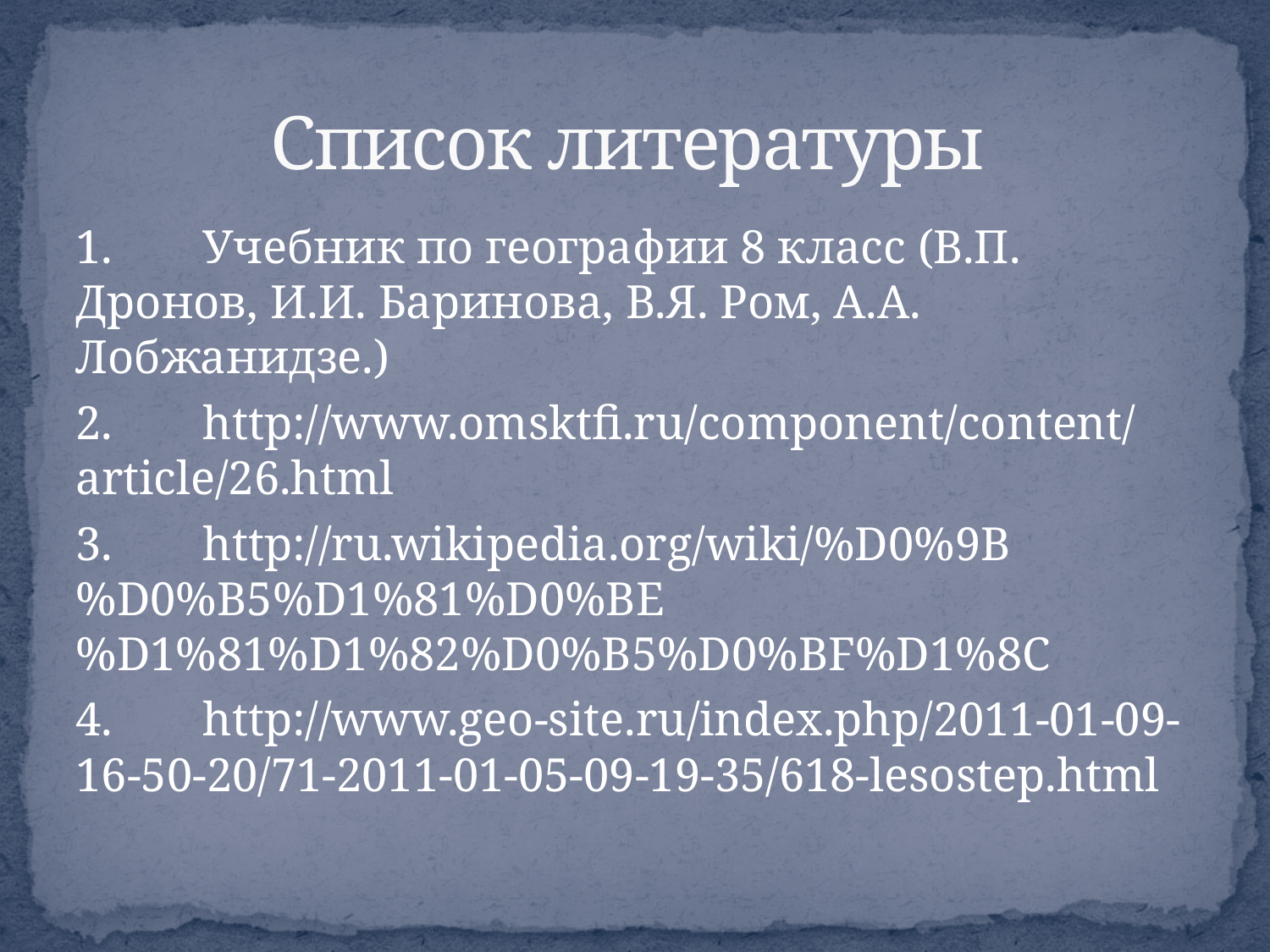

# Список литературы
1.	Учебник по географии 8 класс (В.П. Дронов, И.И. Баринова, В.Я. Ром, А.А.  Лобжанидзе.)
2.	http://www.omsktfi.ru/component/content/article/26.html
3.	http://ru.wikipedia.org/wiki/%D0%9B%D0%B5%D1%81%D0%BE%D1%81%D1%82%D0%B5%D0%BF%D1%8C
4.	http://www.geo-site.ru/index.php/2011-01-09-16-50-20/71-2011-01-05-09-19-35/618-lesostep.html